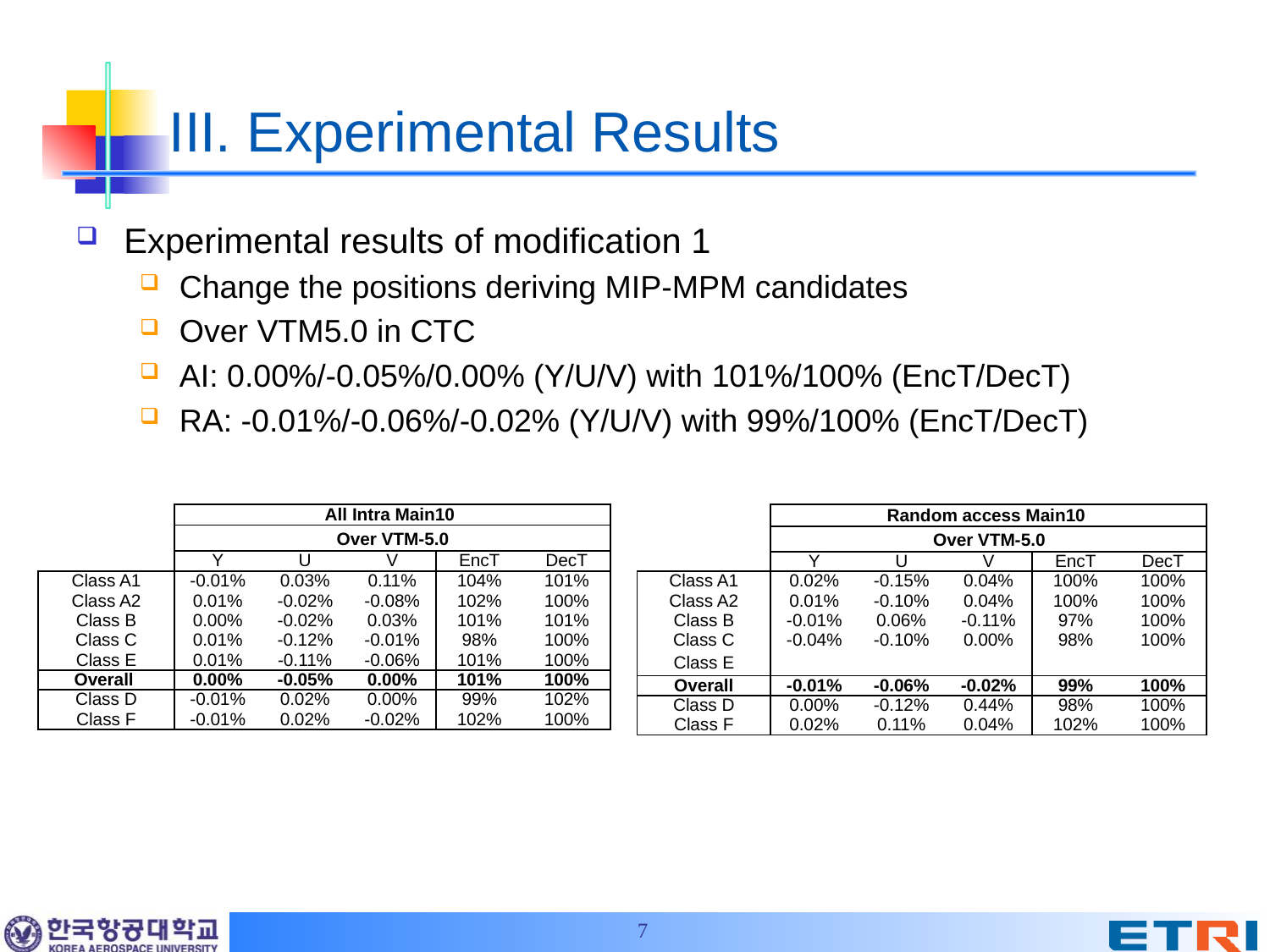

# III. Experimental Results
Experimental results of modification 1
Change the positions deriving MIP-MPM candidates
Over VTM5.0 in CTC
AI: 0.00%/-0.05%/0.00% (Y/U/V) with 101%/100% (EncT/DecT)
RA: -0.01%/-0.06%/-0.02% (Y/U/V) with 99%/100% (EncT/DecT)

|  | All Intra Main10 |  |  |  |  |
| --- | --- | --- | --- | --- | --- |
|  | Over VTM-5.0 |  |  |  |  |
|  | Y | U | V | EncT | DecT |
| Class A1 | -0.01% | 0.03% | 0.11% | 104% | 101% |
| Class A2 | 0.01% | -0.02% | -0.08% | 102% | 100% |
| Class B | 0.00% | -0.02% | 0.03% | 101% | 101% |
| Class C | 0.01% | -0.12% | -0.01% | 98% | 100% |
| Class E | 0.01% | -0.11% | -0.06% | 101% | 100% |
| Overall | 0.00% | -0.05% | 0.00% | 101% | 100% |
| Class D | -0.01% | 0.02% | 0.00% | 99% | 102% |
| Class F | -0.01% | 0.02% | -0.02% | 102% | 100% |
|  | Random access Main10 |  |  |  |  |
| --- | --- | --- | --- | --- | --- |
|  | Over VTM-5.0 |  |  |  |  |
|  | Y | U | V | EncT | DecT |
| Class A1 | 0.02% | -0.15% | 0.04% | 100% | 100% |
| Class A2 | 0.01% | -0.10% | 0.04% | 100% | 100% |
| Class B | -0.01% | 0.06% | -0.11% | 97% | 100% |
| Class C | -0.04% | -0.10% | 0.00% | 98% | 100% |
| Class E |  |  |  |  |  |
| Overall | -0.01% | -0.06% | -0.02% | 99% | 100% |
| Class D | 0.00% | -0.12% | 0.44% | 98% | 100% |
| Class F | 0.02% | 0.11% | 0.04% | 102% | 100% |